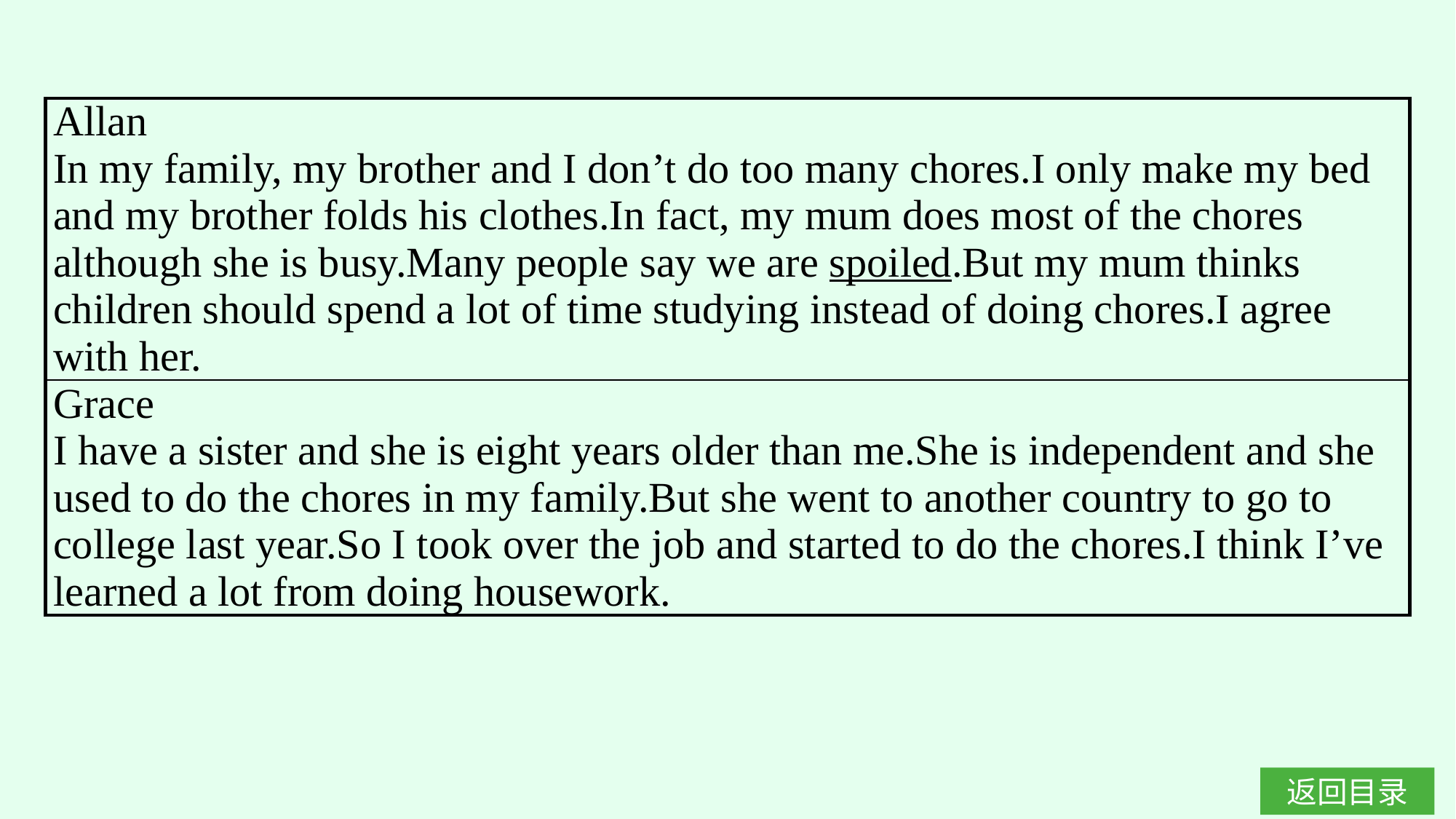

| Allan In my family, my brother and I don’t do too many chores.I only make my bed and my brother folds his clothes.In fact, my mum does most of the chores although she is busy.Many people say we are spoiled.But my mum thinks children should spend a lot of time studying instead of doing chores.I agree with her. |
| --- |
| Grace I have a sister and she is eight years older than me.She is independent and she used to do the chores in my family.But she went to another country to go to college last year.So I took over the job and started to do the chores.I think I’ve learned a lot from doing housework. |